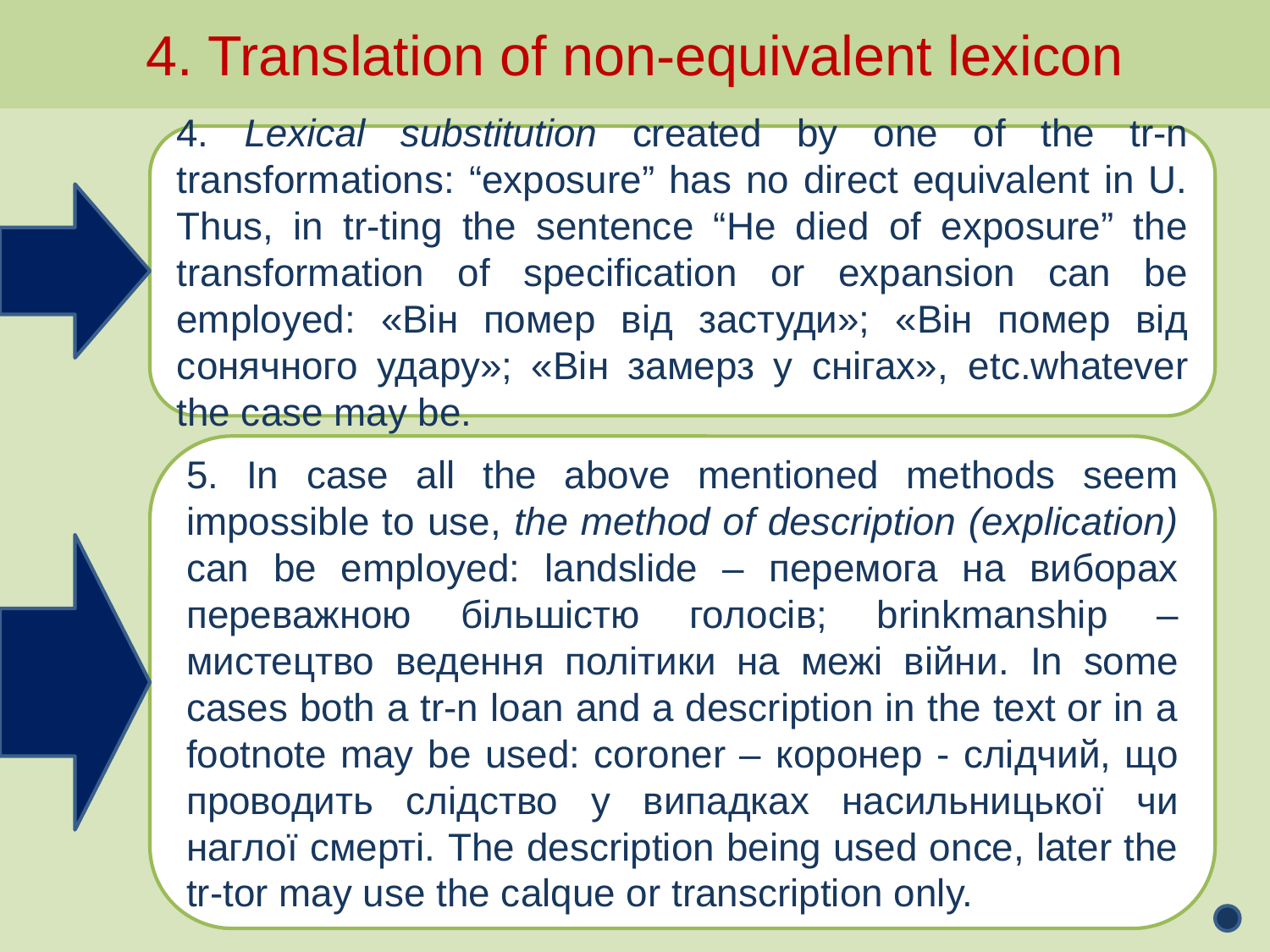

4. Translation of non-equivalent lexicon
4. Lexical substitution created by one of the tr-n transformations: “exposure” has no direct equivalent in U. Thus, in tr-ting the sentence “He died of exposure” the transformation of specification or expansion can be employed: «Він помер від застуди»; «Він помер від сонячного удару»; «Він замерз у снігах», etc.whatever the case may be.

5. In case all the above mentioned methods seem impossible to use, the method of description (explication) can be employed: landslide – перемога на виборах переважною більшістю голосів; brinkmanship – мистецтво ведення політики на межі війни. In some cases both a tr-n loan and a description in the text or in a footnote may be used: coroner – коронер - слідчий, що проводить слідство у випадках насильницької чи наглої смерті. The description being used once, later the tr-tor may use the calque or transcription only.